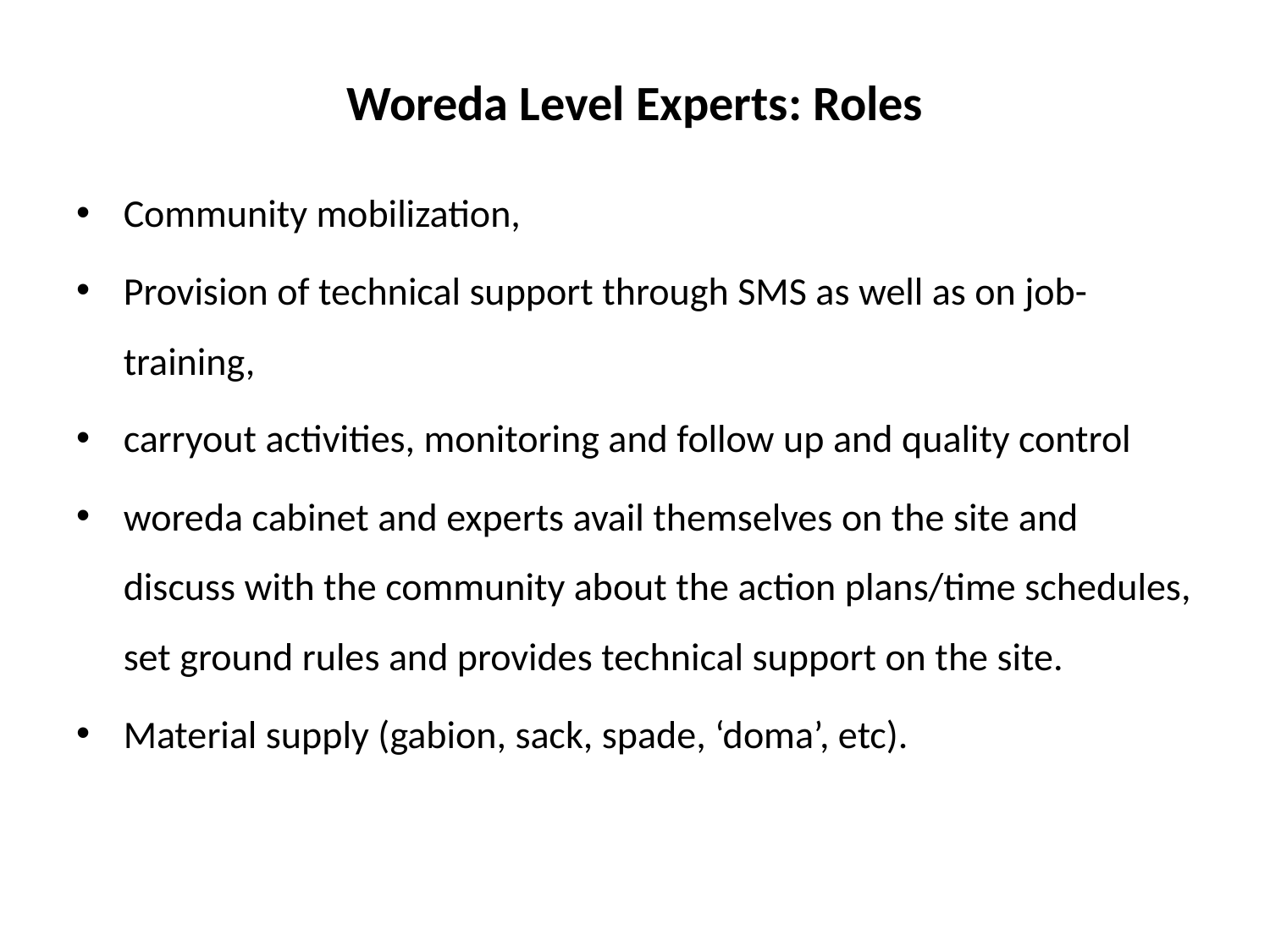

# Woreda Level Experts: Roles
Community mobilization,
Provision of technical support through SMS as well as on job-training,
carryout activities, monitoring and follow up and quality control
woreda cabinet and experts avail themselves on the site and discuss with the community about the action plans/time schedules, set ground rules and provides technical support on the site.
Material supply (gabion, sack, spade, ‘doma’, etc).